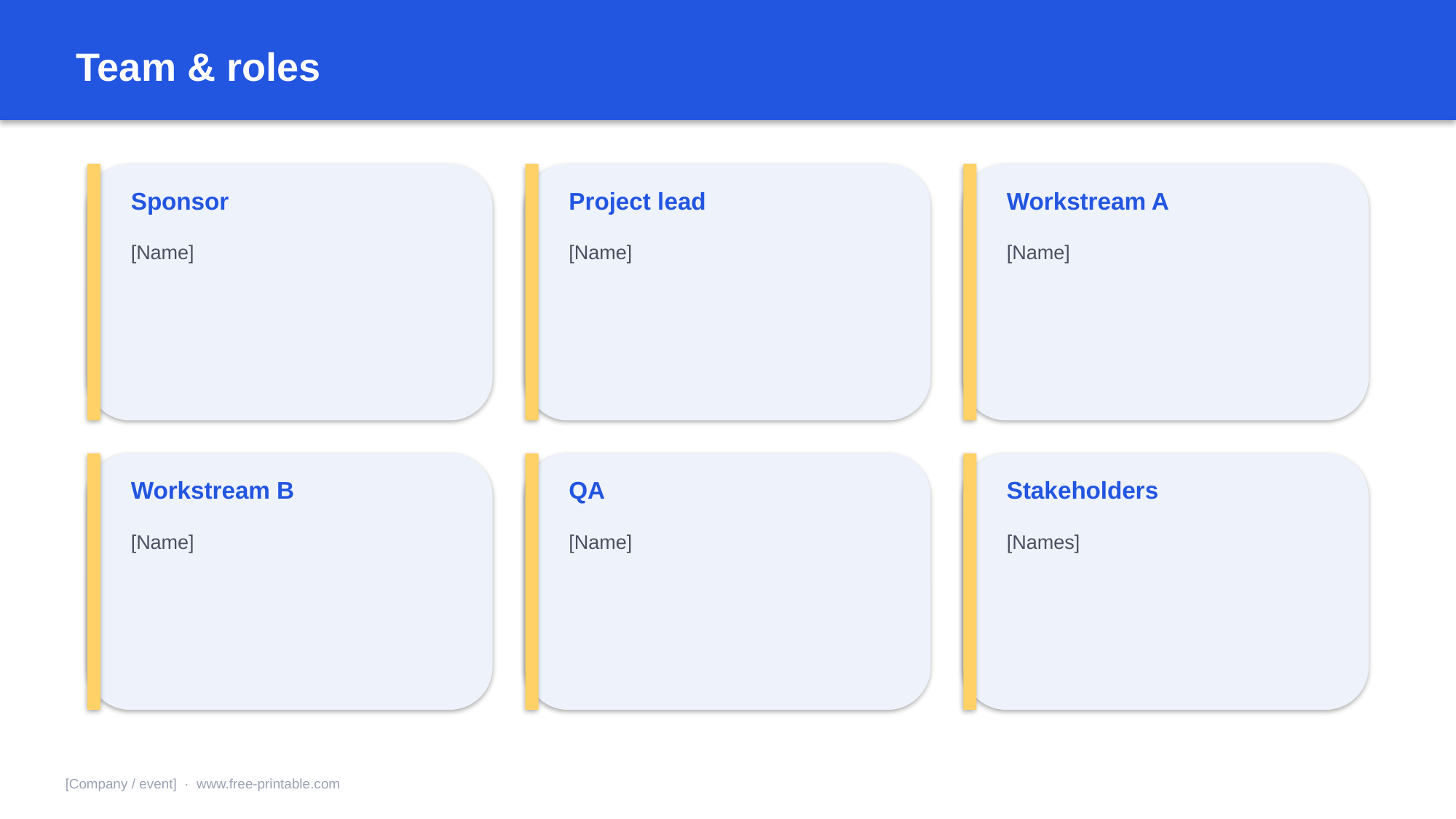

Team & roles

Sponsor
Project lead
Workstream A
[Name]
[Name]
[Name]

Workstream B
QA
Stakeholders
[Name]
[Name]
[Names]
[Company / event]  ·  www.free-printable.com